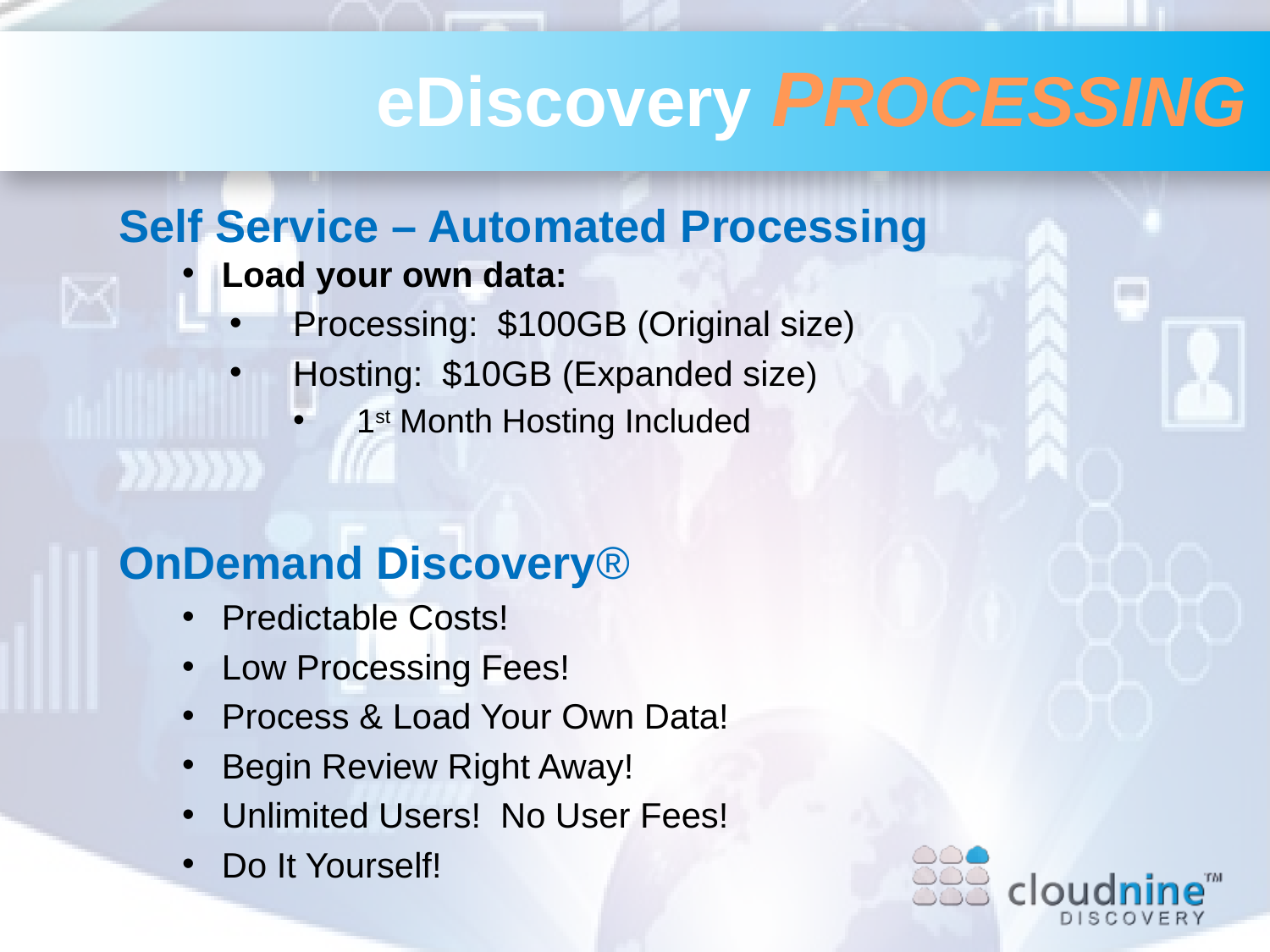

eDiscovery PROCESSING
Self Service – Automated Processing
Load your own data:
Processing:  $100GB (Original size)
Hosting:  $10GB (Expanded size)
1st Month Hosting Included

OnDemand Discovery®
Predictable Costs!
Low Processing Fees!
Process & Load Your Own Data!
Begin Review Right Away!
Unlimited Users!  No User Fees!
Do It Yourself!